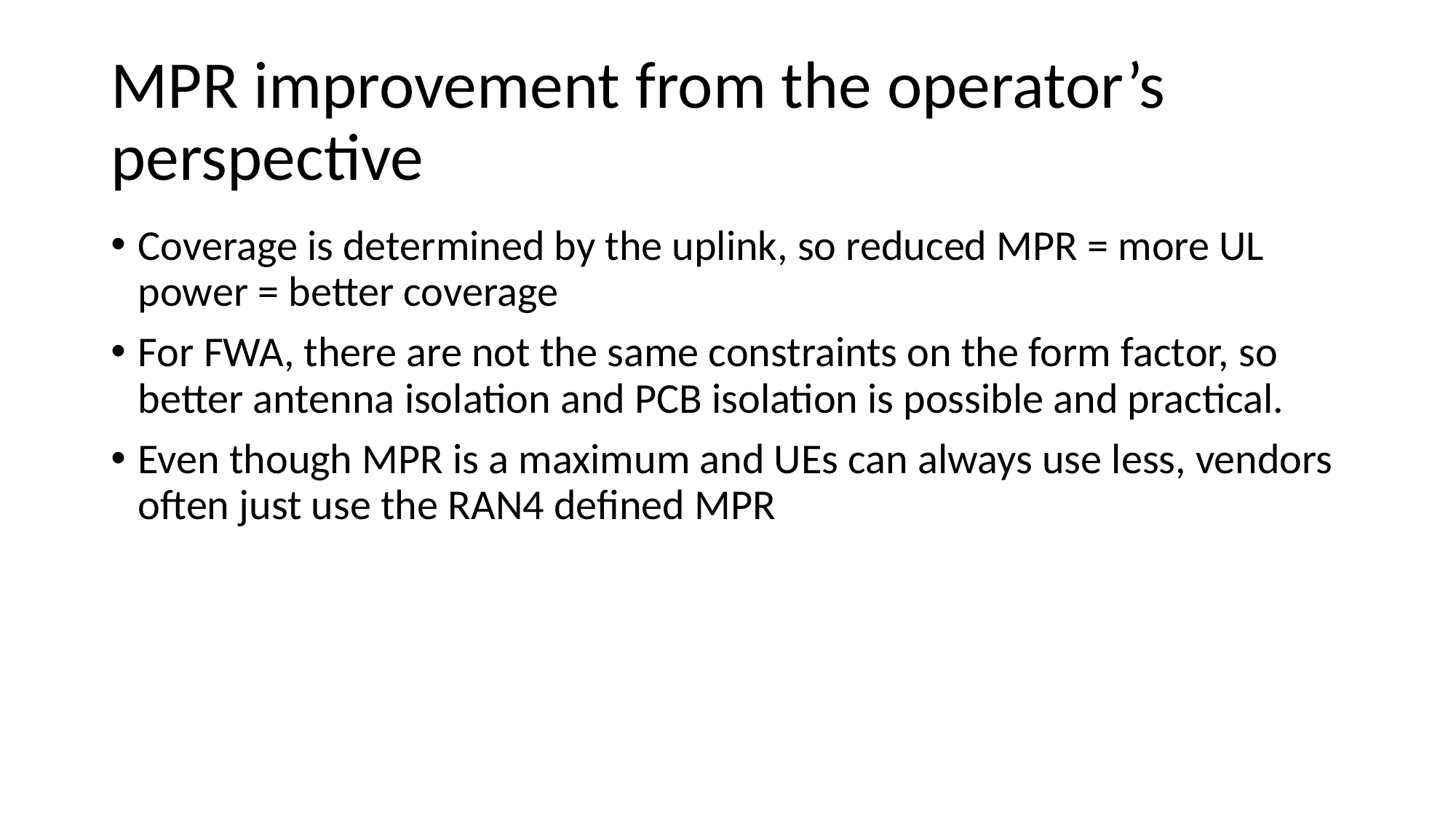

# MPR improvement from the operator’s perspective
Coverage is determined by the uplink, so reduced MPR = more UL power = better coverage
For FWA, there are not the same constraints on the form factor, so better antenna isolation and PCB isolation is possible and practical.
Even though MPR is a maximum and UEs can always use less, vendors often just use the RAN4 defined MPR